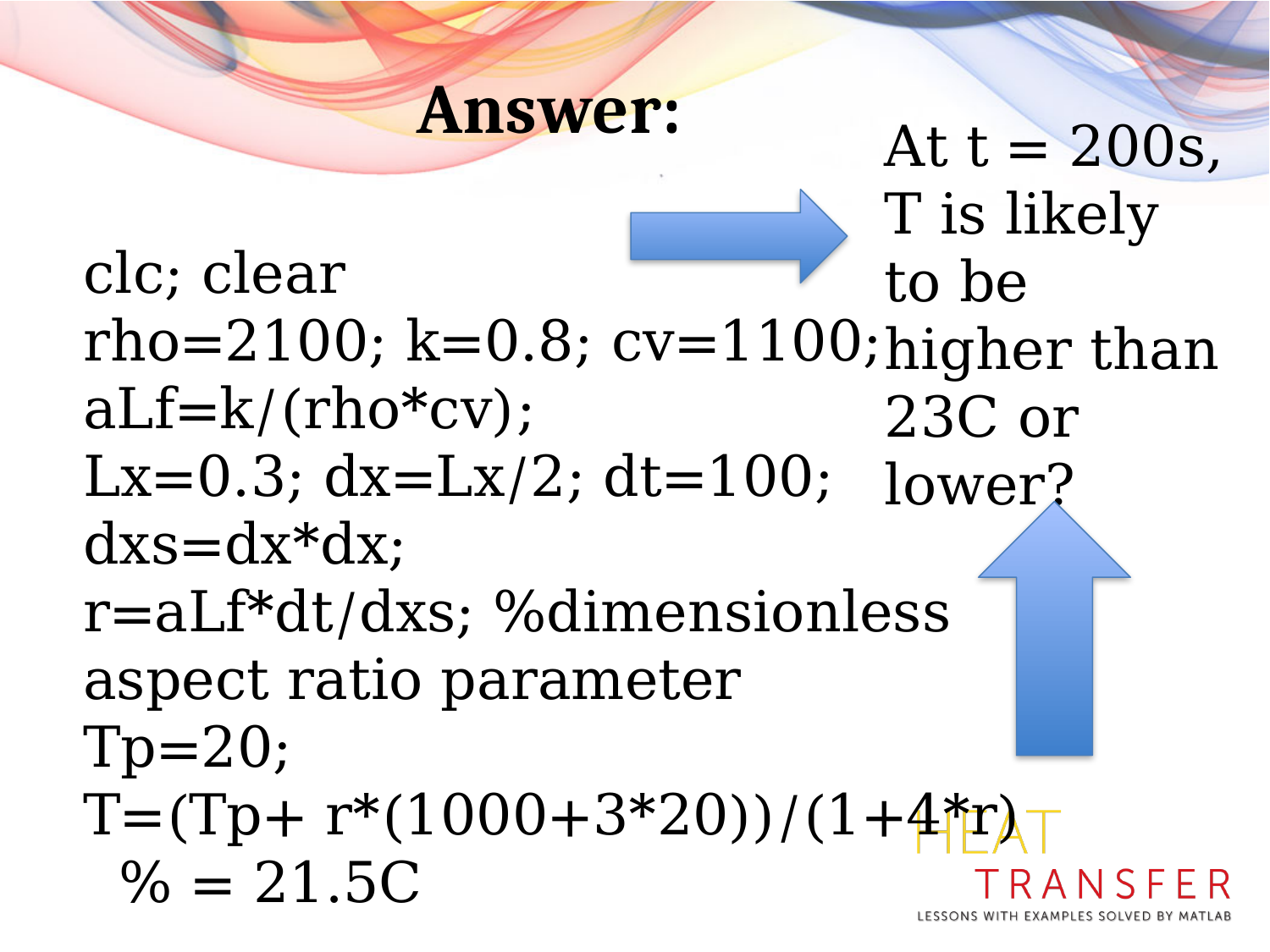

Answer:
At t = 200s, T is likely to be higher than 23C or lower?

clc; clear
rho=2100; k=0.8; cv=1100; aLf=k/(rho*cv);
Lx=0.3; dx=Lx/2; dt=100; dxs=dx*dx;
r=aLf*dt/dxs; %dimensionless aspect ratio parameter
Tp=20;
T=(Tp+ r*(1000+3*20))/(1+4*r)
  % = 21.5C